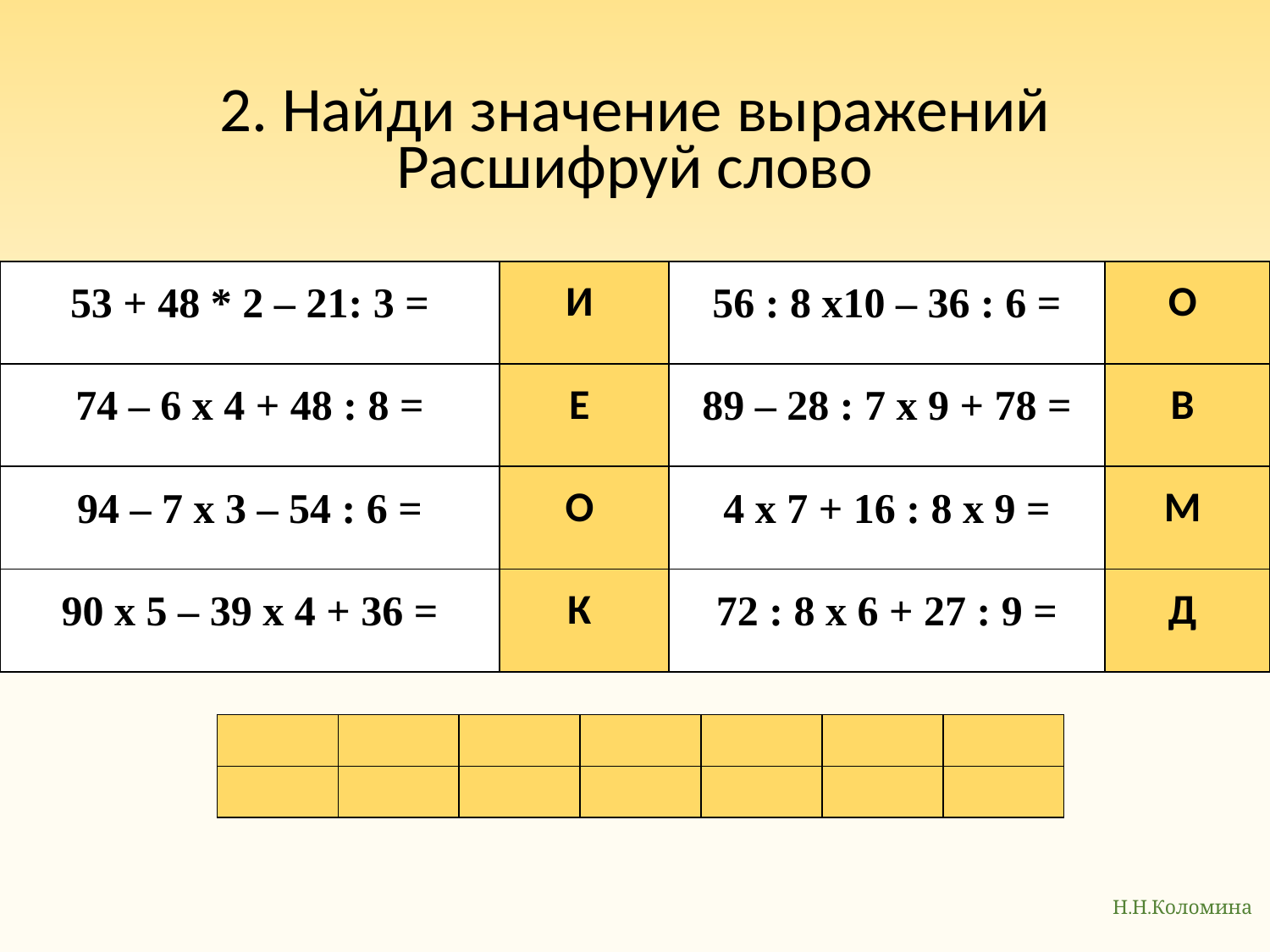

# 2. Найди значение выражений Расшифруй слово
| 53 + 48 \* 2 – 21: 3 = | И | 56 : 8 х10 – 36 : 6 = | О |
| --- | --- | --- | --- |
| 74 – 6 х 4 + 48 : 8 = | Е | 89 – 28 : 7 х 9 + 78 = | В |
| 94 – 7 х 3 – 54 : 6 = | О | 4 х 7 + 16 : 8 х 9 = | М |
| 90 х 5 – 39 х 4 + 36 = | К | 72 : 8 х 6 + 27 : 9 = | Д |
|  |  |  |  |  |  |  |
| --- | --- | --- | --- | --- | --- | --- |
|  |  |  |  |  |  |  |